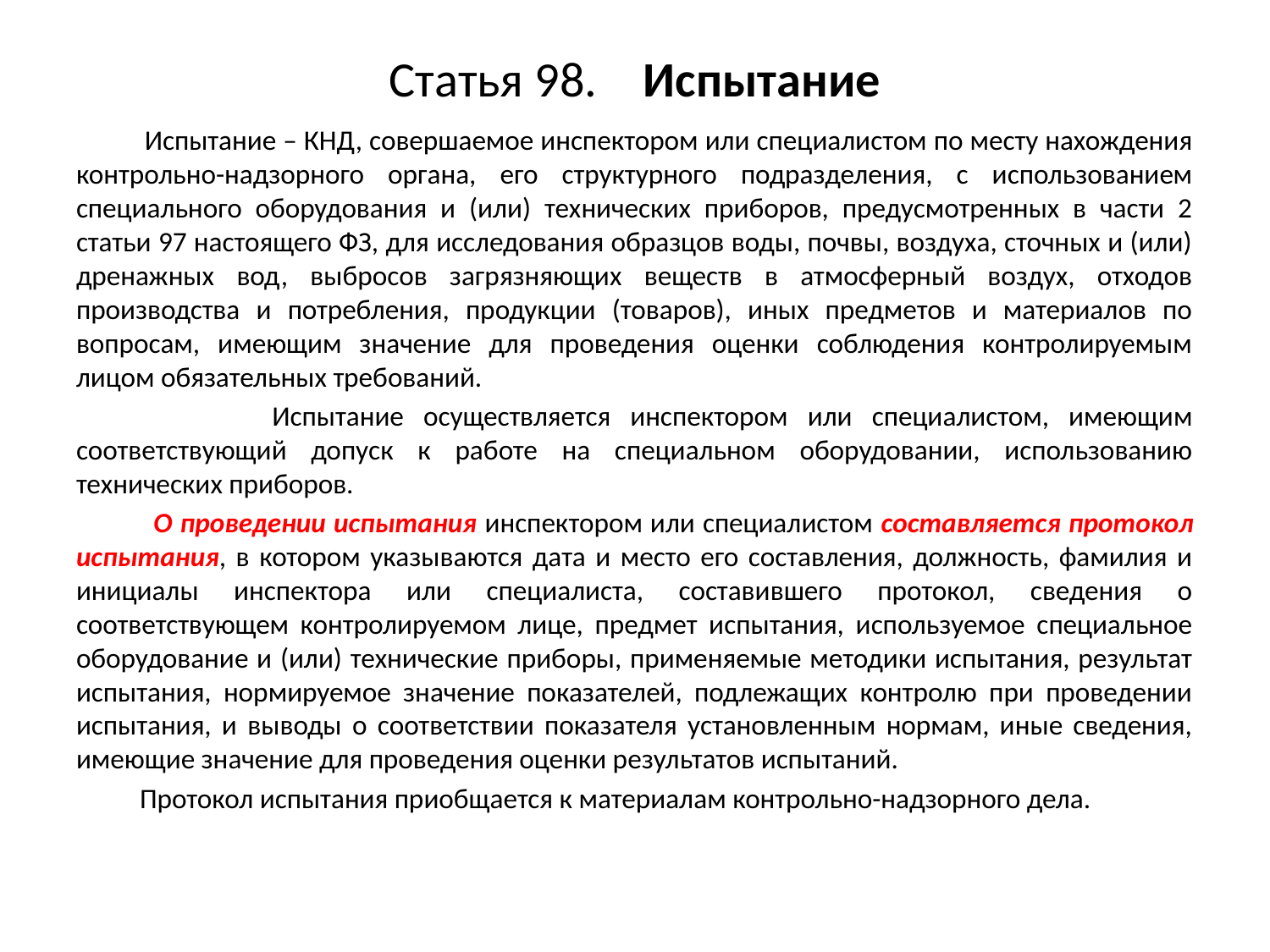

# Статья 98.	Испытание
          Испытание – КНД, совершаемое инспектором или специалистом по месту нахождения контрольно-надзорного органа, его структурного подразделения, с использованием специального оборудования и (или) технических приборов, предусмотренных в части 2 статьи 97 настоящего ФЗ, для исследования образцов воды, почвы, воздуха, сточных и (или) дренажных вод, выбросов загрязняющих веществ в атмосферный воздух, отходов производства и потребления, продукции (товаров), иных предметов и материалов по вопросам, имеющим значение для проведения оценки соблюдения контролируемым лицом обязательных требований.
          Испытание осуществляется инспектором или специалистом, имеющим соответствующий допуск к работе на специальном оборудовании, использованию технических приборов.
          О проведении испытания инспектором или специалистом составляется протокол испытания, в котором указываются дата и место его составления, должность, фамилия и инициалы инспектора или специалиста, составившего протокол, сведения о соответствующем контролируемом лице, предмет испытания, используемое специальное оборудование и (или) технические приборы, применяемые методики испытания, результат испытания, нормируемое значение показателей, подлежащих контролю при проведении испытания, и выводы о соответствии показателя установленным нормам, иные сведения, имеющие значение для проведения оценки результатов испытаний.
          Протокол испытания приобщается к материалам контрольно-надзорного дела.